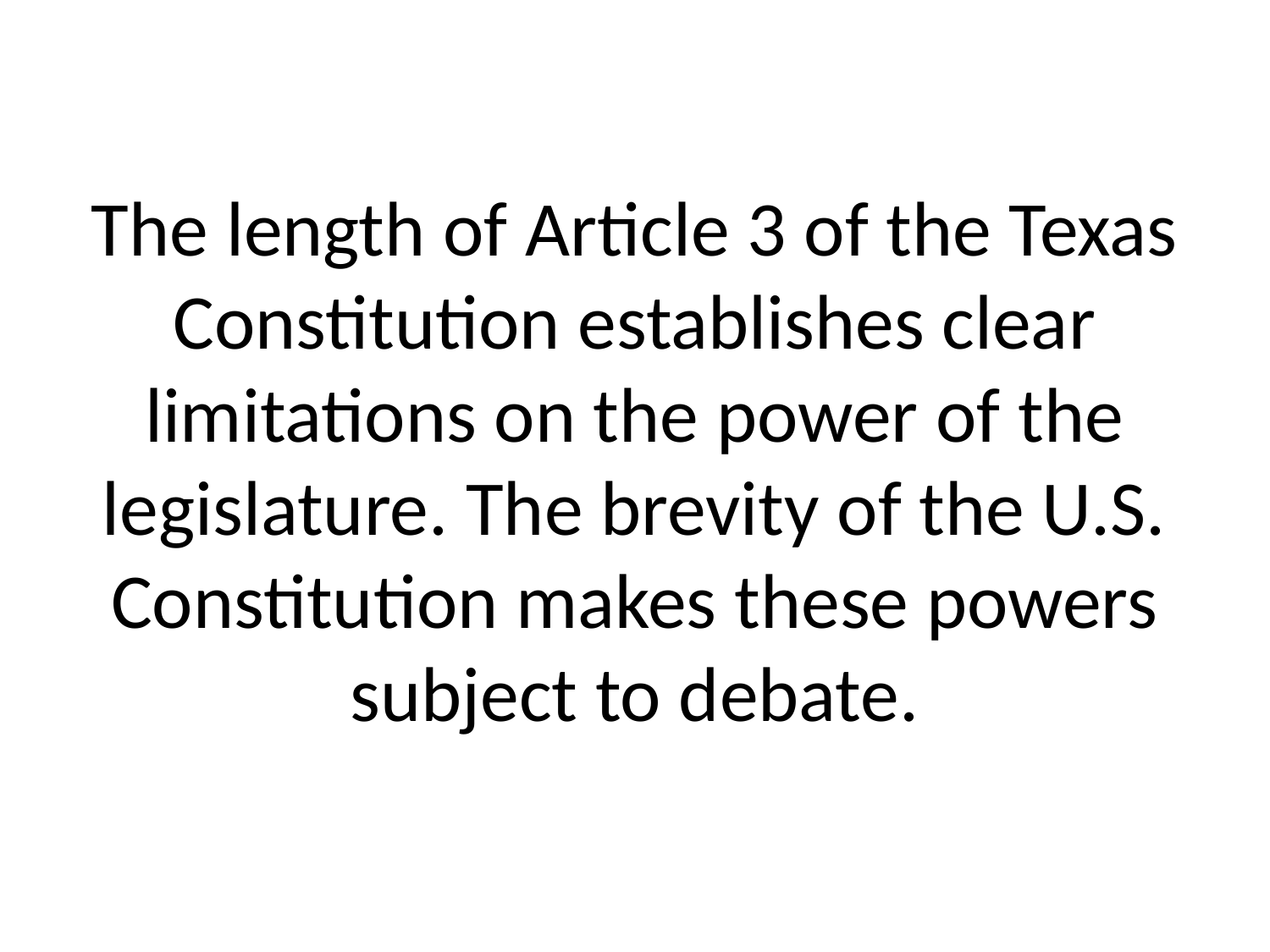

# The length of Article 3 of the Texas Constitution establishes clear limitations on the power of the legislature. The brevity of the U.S. Constitution makes these powers subject to debate.